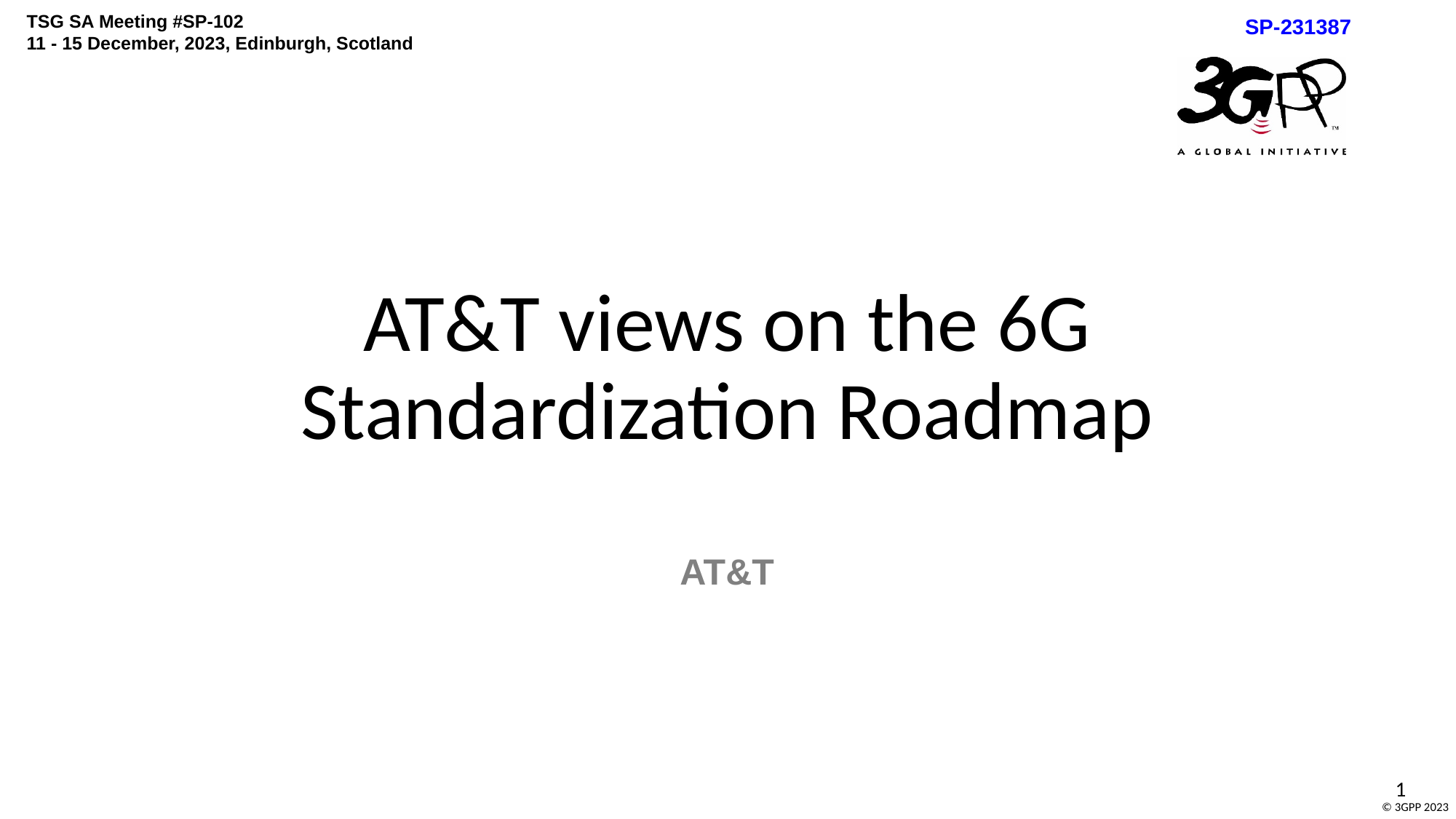

SP-231387
# AT&T views on the 6G Standardization Roadmap
AT&T